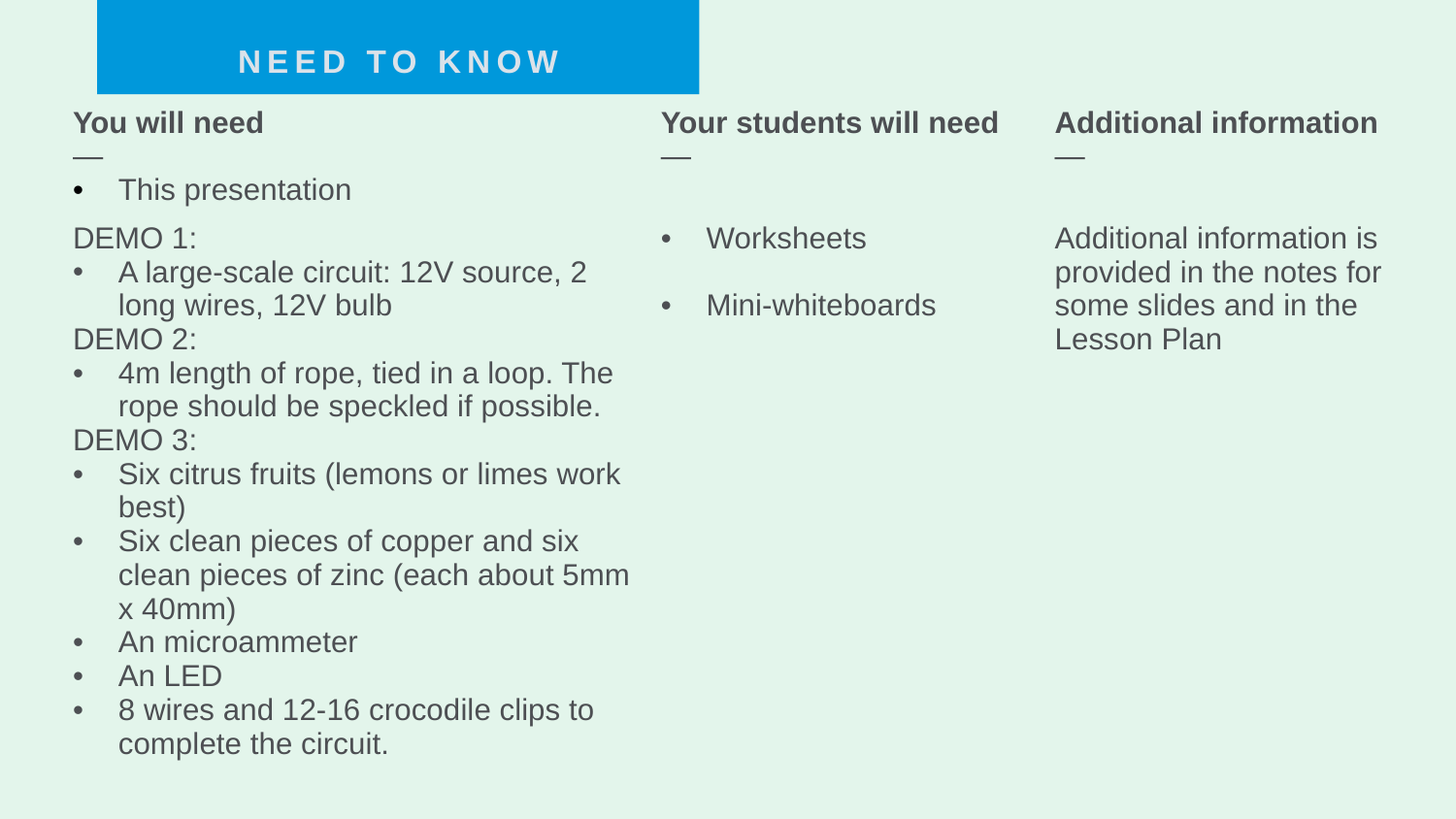

NEED TO KNOW
| You will need — This presentation | Your students will need — | Additional information — |
| --- | --- | --- |
| DEMO 1: A large-scale circuit: 12V source, 2 long wires, 12V bulb DEMO 2: 4m length of rope, tied in a loop. The rope should be speckled if possible. DEMO 3: Six citrus fruits (lemons or limes work best) Six clean pieces of copper and six clean pieces of zinc (each about 5mm x 40mm) An microammeter An LED 8 wires and 12-16 crocodile clips to complete the circuit. | Worksheets Mini-whiteboards | Additional information is provided in the notes for some slides and in the Lesson Plan |